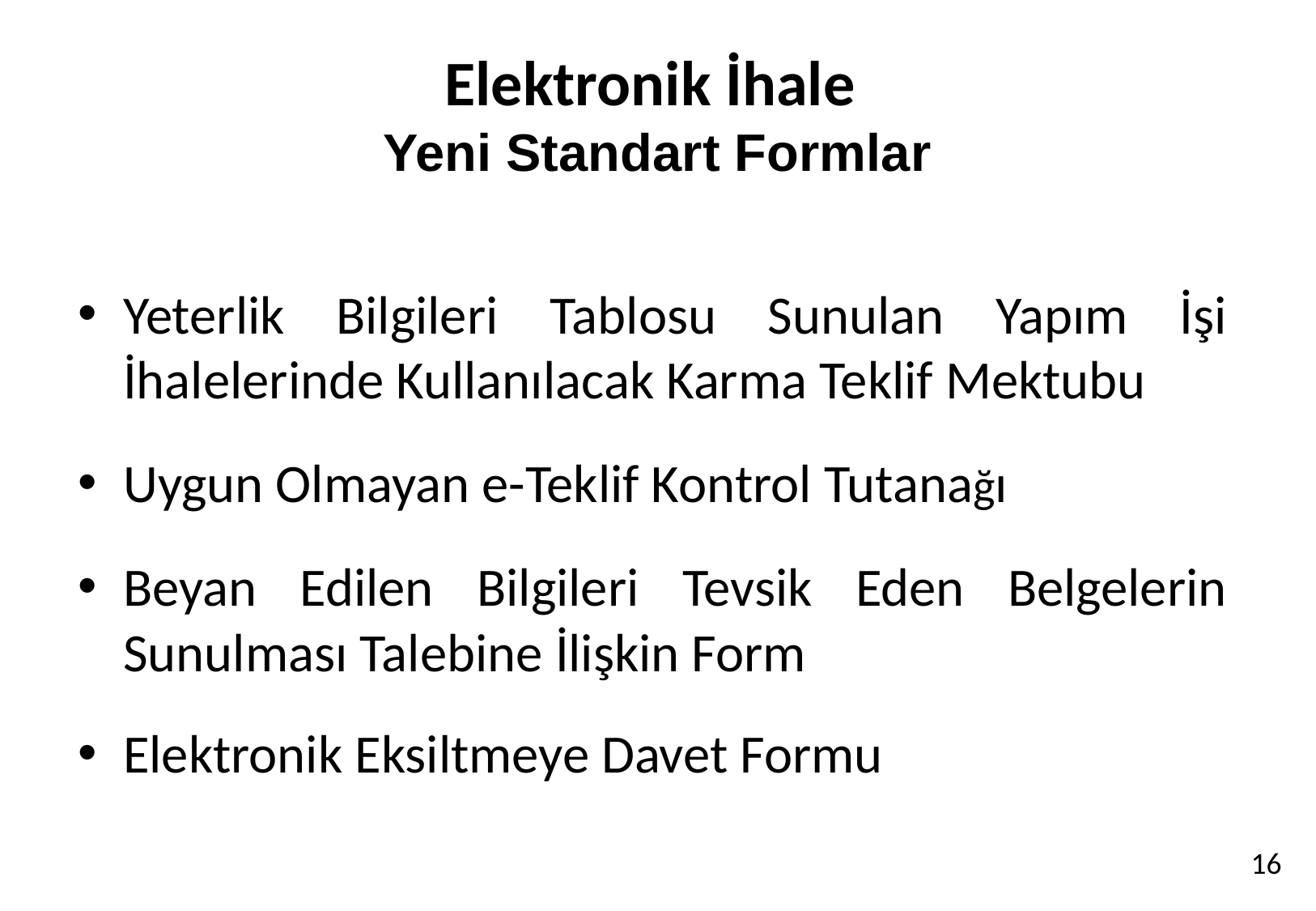

# Elektronik İhale Yeni Standart Formlar
Yeterlik Bilgileri Tablosu Sunulan Yapım İşi İhalelerinde Kullanılacak Karma Teklif Mektubu

Uygun Olmayan e-Teklif Kontrol Tutanağı

Beyan Edilen Bilgileri Tevsik Eden Belgelerin Sunulması Talebine İlişkin Form

Elektronik Eksiltmeye Davet Formu
16